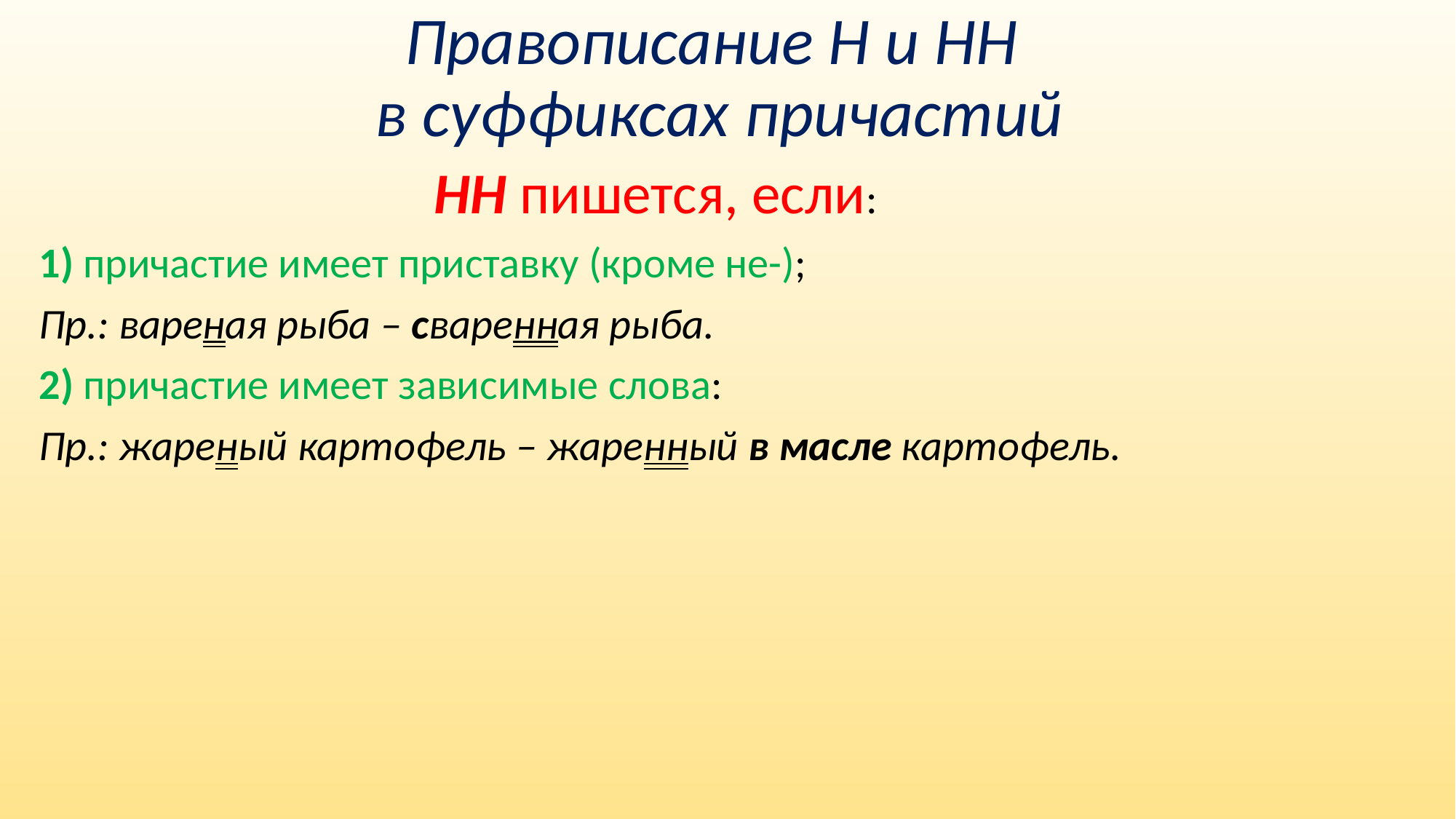

# Правописание Н и НН в суффиксах причастий
НН пишется, если:
1) причастие имеет приставку (кроме не-);
Пр.: вареная рыба – сваренная рыба.
2) причастие имеет зависимые слова:
Пр.: жареный картофель – жаренный в масле картофель.